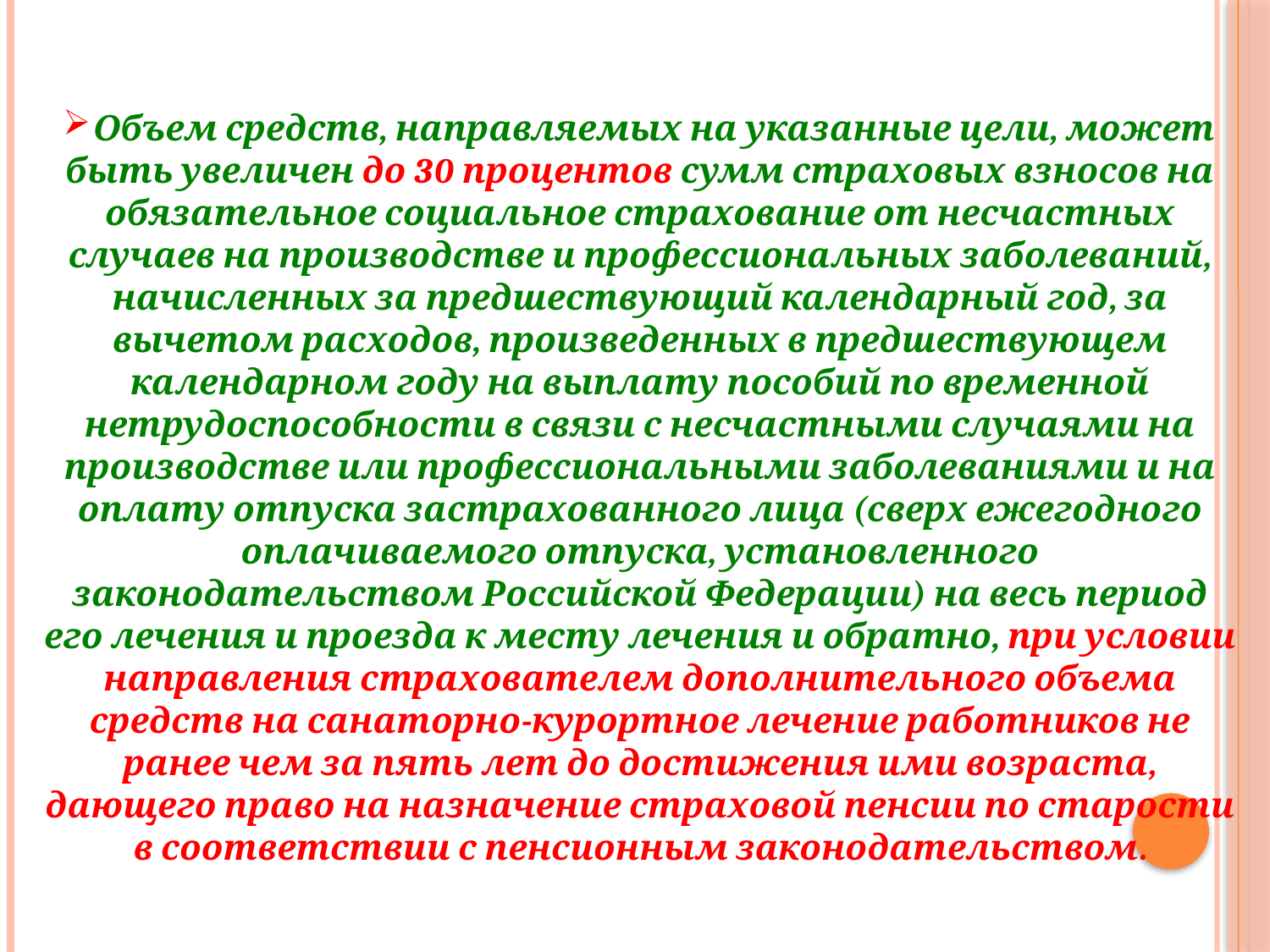

Объем средств, направляемых на указанные цели, может быть увеличен до 30 процентов сумм страховых взносов на обязательное социальное страхование от несчастных случаев на производстве и профессиональных заболеваний, начисленных за предшествующий календарный год, за вычетом расходов, произведенных в предшествующем календарном году на выплату пособий по временной нетрудоспособности в связи с несчастными случаями на производстве или профессиональными заболеваниями и на оплату отпуска застрахованного лица (сверх ежегодного оплачиваемого отпуска, установленного законодательством Российской Федерации) на весь период его лечения и проезда к месту лечения и обратно, при условии направления страхователем дополнительного объема средств на санаторно-курортное лечение работников не ранее чем за пять лет до достижения ими возраста, дающего право на назначение страховой пенсии по старости в соответствии с пенсионным законодательством.